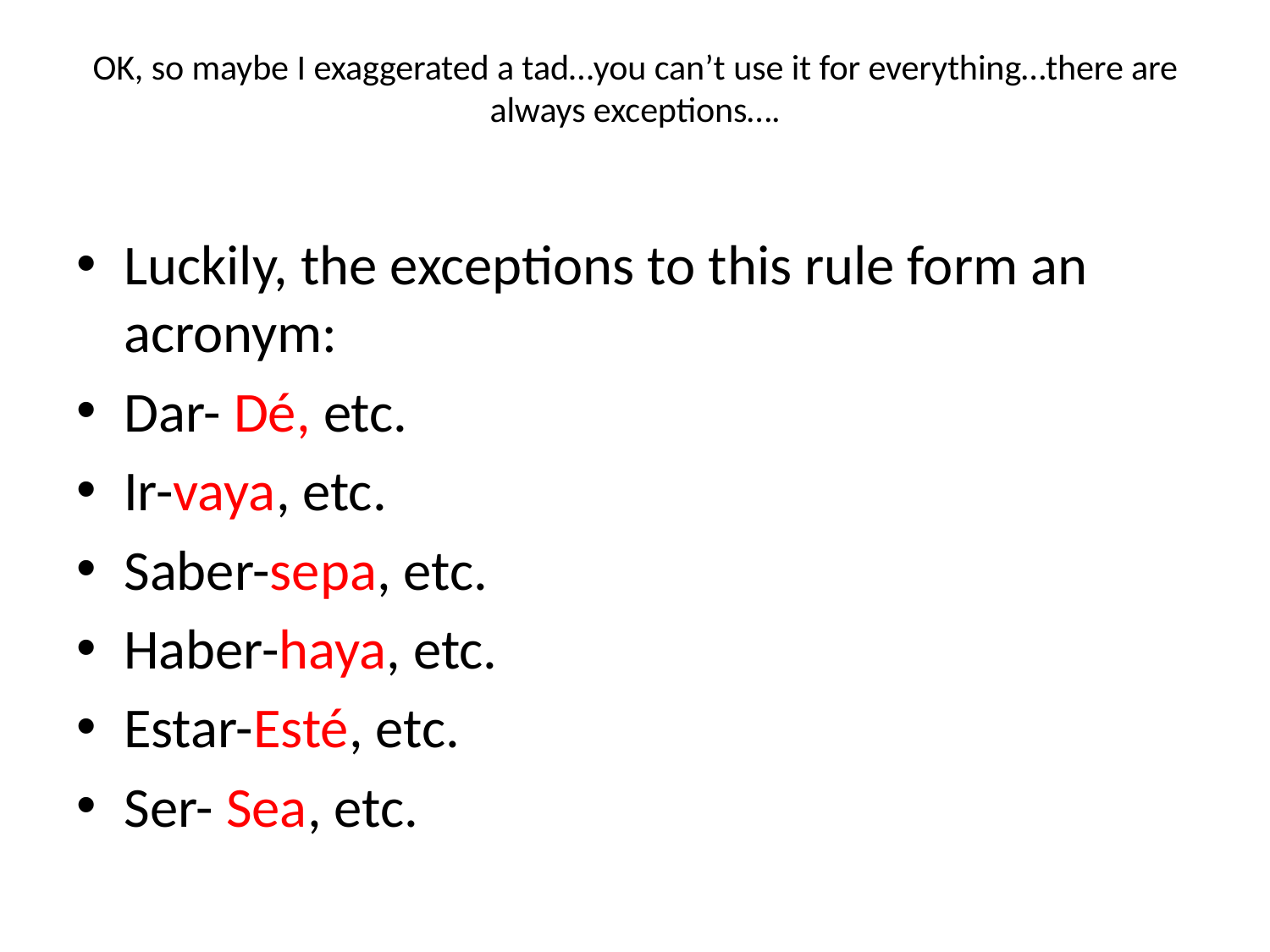

# OK, so maybe I exaggerated a tad…you can’t use it for everything…there are always exceptions….
Luckily, the exceptions to this rule form an acronym:
Dar- Dé, etc.
Ir-vaya, etc.
Saber-sepa, etc.
Haber-haya, etc.
Estar-Esté, etc.
Ser- Sea, etc.